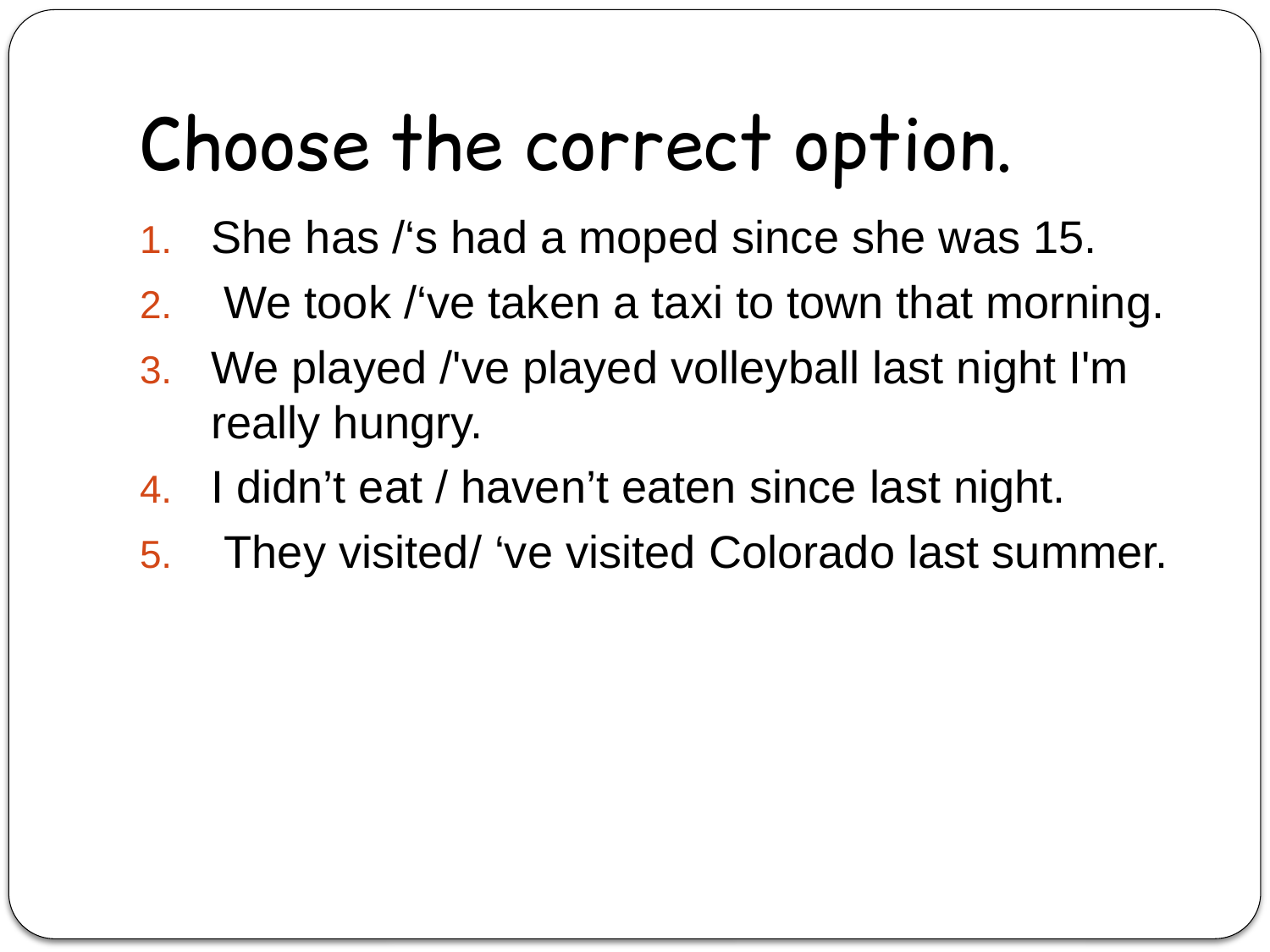

# Choose the correct option.
She has /‘s had a moped since she was 15.
 We took /‘ve taken a taxi to town that morning.
We played /'ve played volleyball last night I'm really hungry.
I didn’t eat / haven’t eaten since last night.
 They visited/ ‘ve visited Colorado last summer.